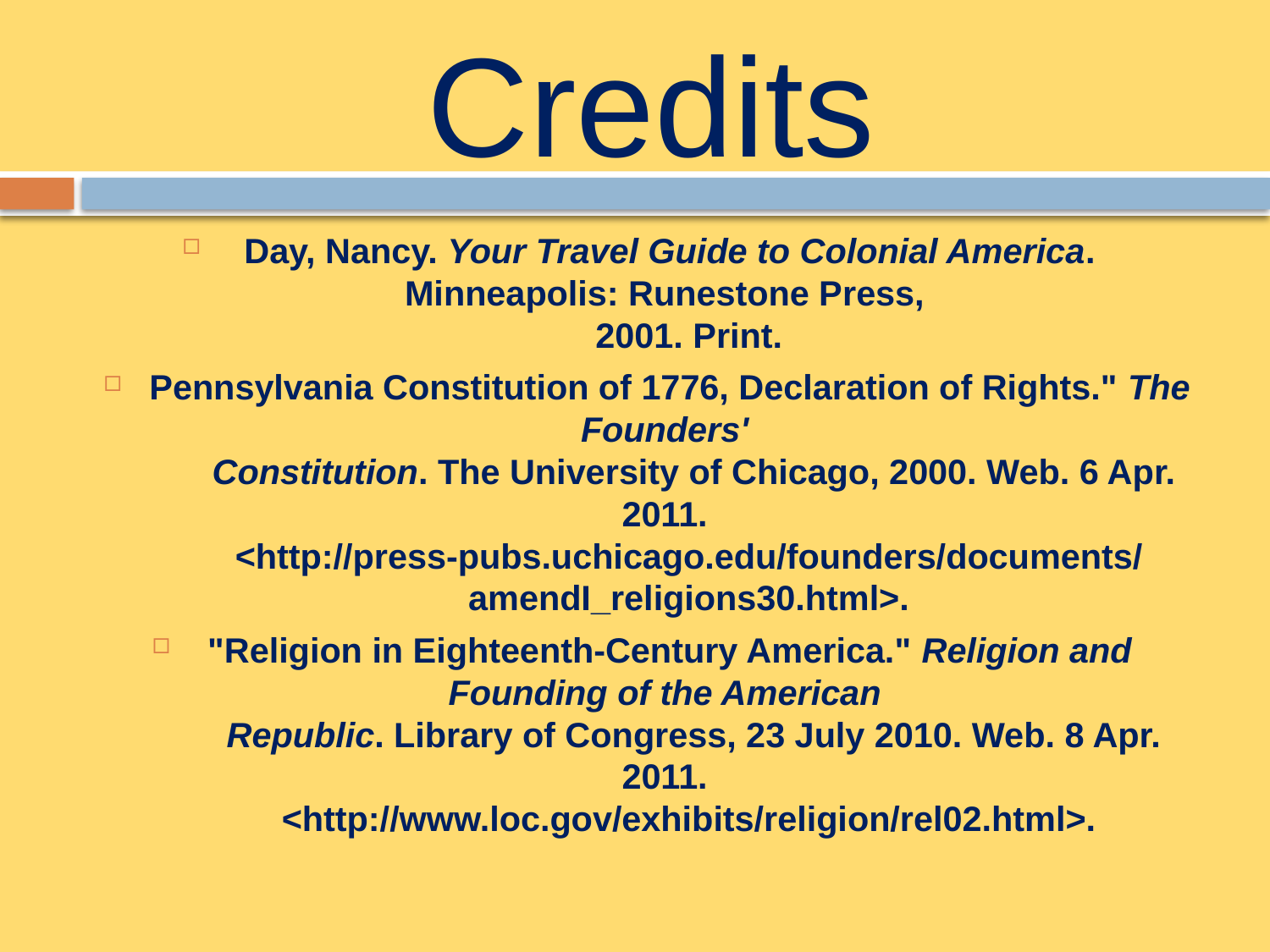

# Credits
Day, Nancy. Your Travel Guide to Colonial America. Minneapolis: Runestone Press,
     2001. Print.
Pennsylvania Constitution of 1776, Declaration of Rights." The Founders'
     Constitution. The University of Chicago, 2000. Web. 6 Apr. 2011.
     <http://press-pubs.uchicago.edu/founders/documents/
     amendI_religions30.html>.
"Religion in Eighteenth-Century America." Religion and Founding of the American
     Republic. Library of Congress, 23 July 2010. Web. 8 Apr. 2011.
     <http://www.loc.gov/exhibits/religion/rel02.html>.